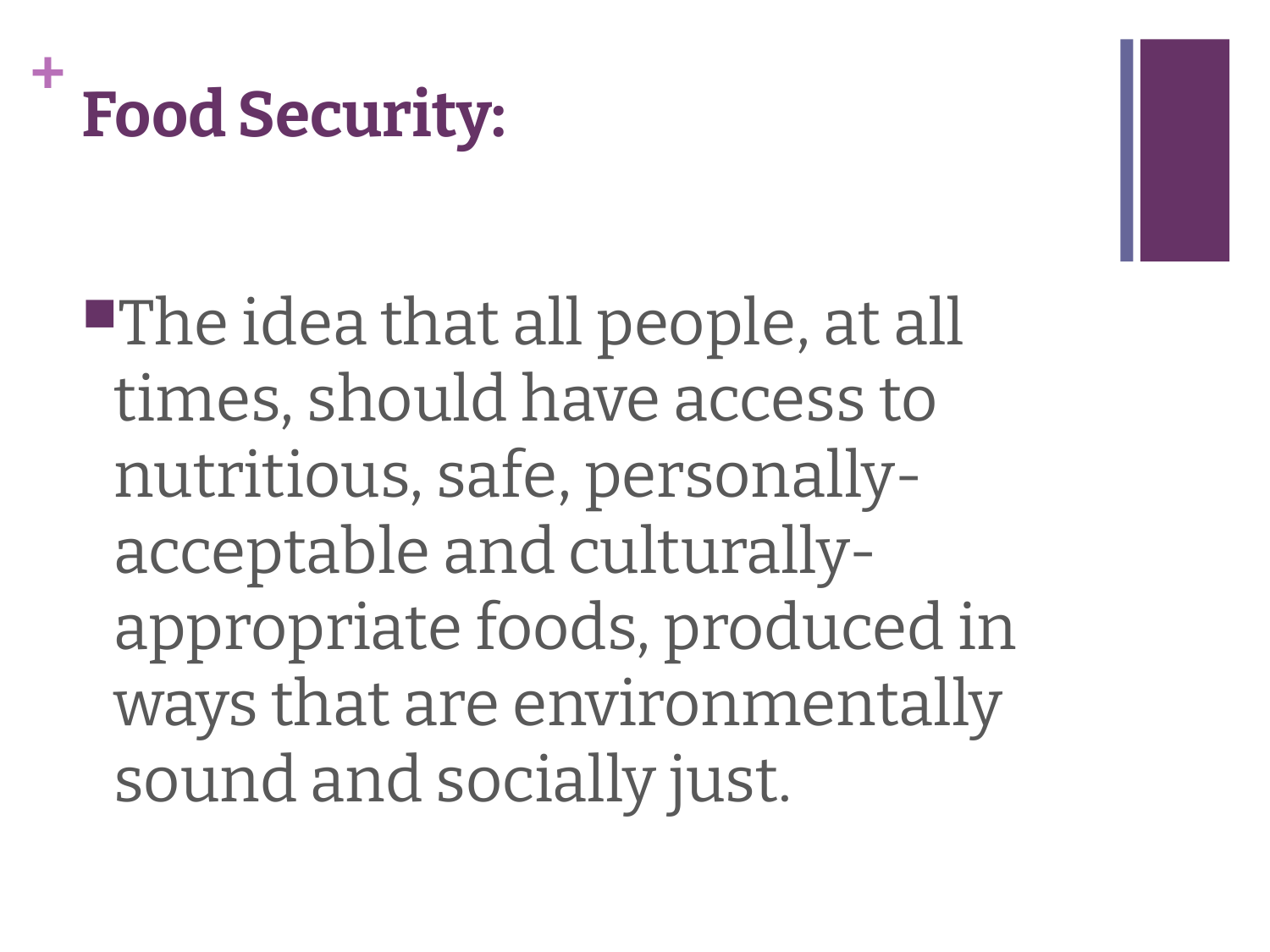

# Food Security:
The idea that all people, at all times, should have access to nutritious, safe, personally-acceptable and culturally-appropriate foods, produced in ways that are environmentally sound and socially just.